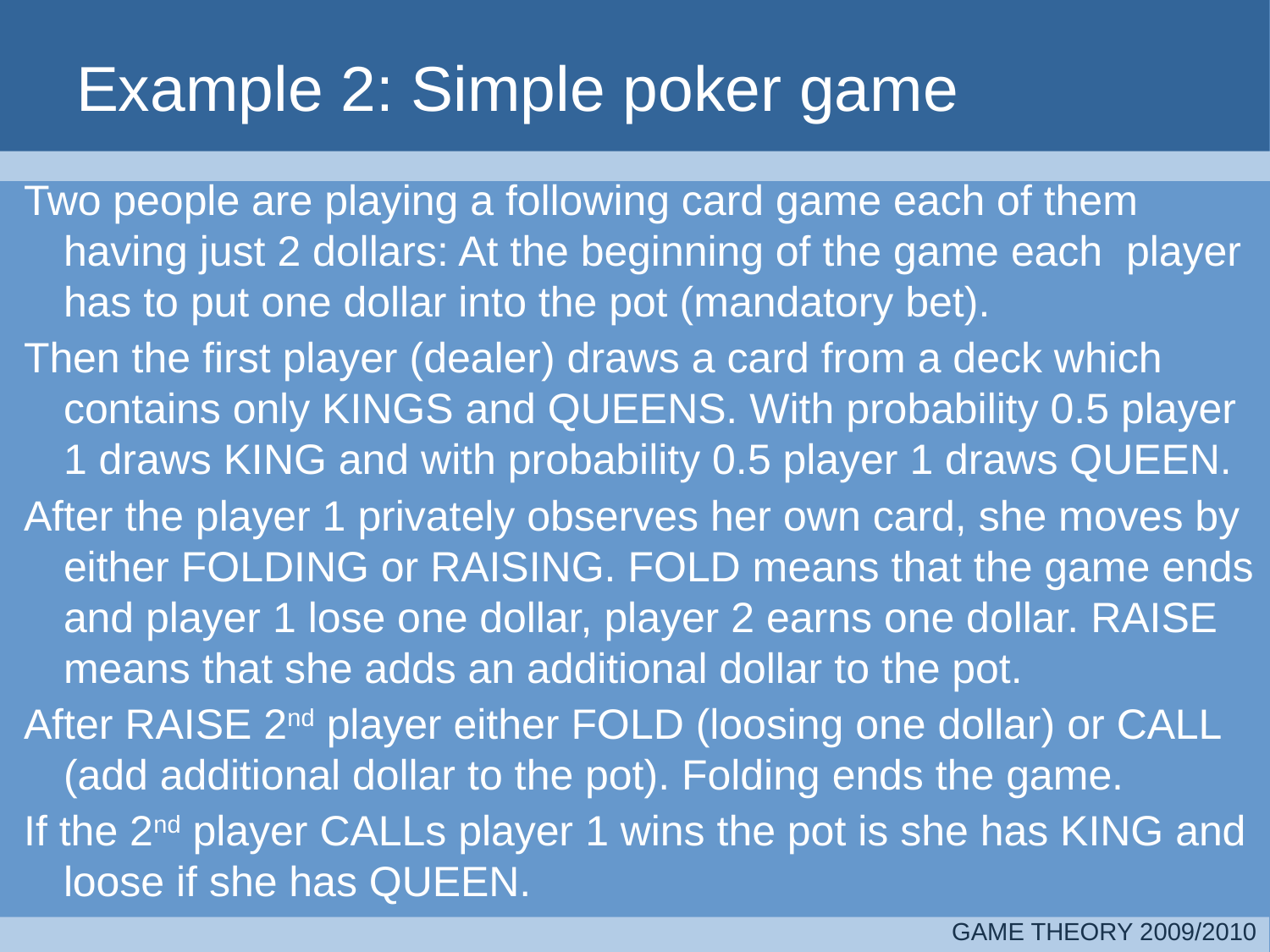

# Example 2: Simple poker game
Two people are playing a following card game each of them having just 2 dollars: At the beginning of the game each  player has to put one dollar into the pot (mandatory bet).
Then the first player (dealer) draws a card from a deck which contains only KINGS and QUEENS. With probability 0.5 player 1 draws KING and with probability 0.5 player 1 draws QUEEN.
After the player 1 privately observes her own card, she moves by either FOLDING or RAISING. FOLD means that the game ends and player 1 lose one dollar, player 2 earns one dollar. RAISE means that she adds an additional dollar to the pot.
After RAISE 2nd player either FOLD (loosing one dollar) or CALL (add additional dollar to the pot). Folding ends the game.
If the 2nd player CALLs player 1 wins the pot is she has KING and loose if she has QUEEN.

GAME THEORY 2009/2010